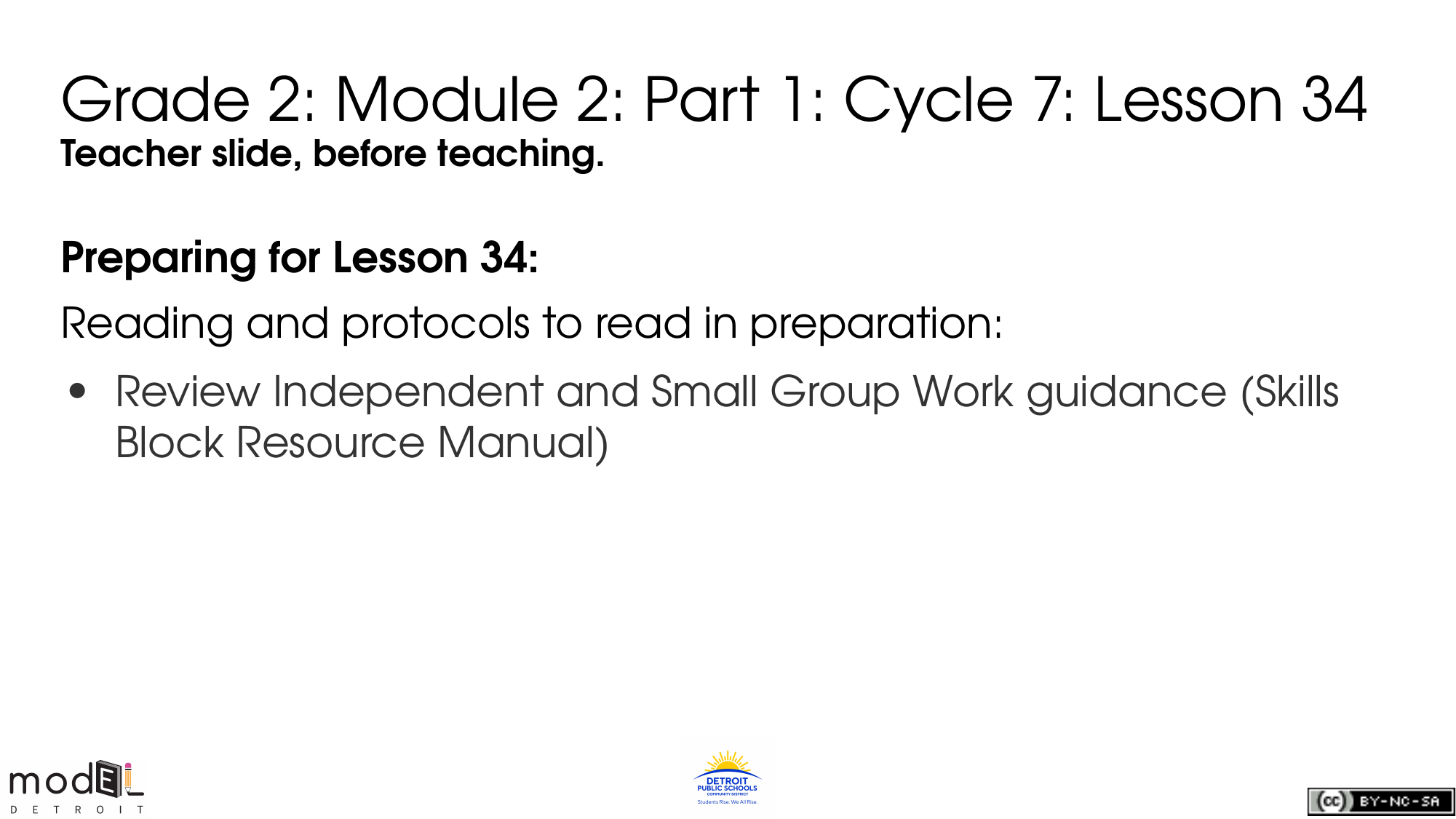

# Grade 2: Module 2: Part 1: Cycle 7: Lesson 34
Teacher slide, before teaching.
Preparing for Lesson 34:
Reading and protocols to read in preparation:
Review Independent and Small Group Work guidance (Skills Block Resource Manual)